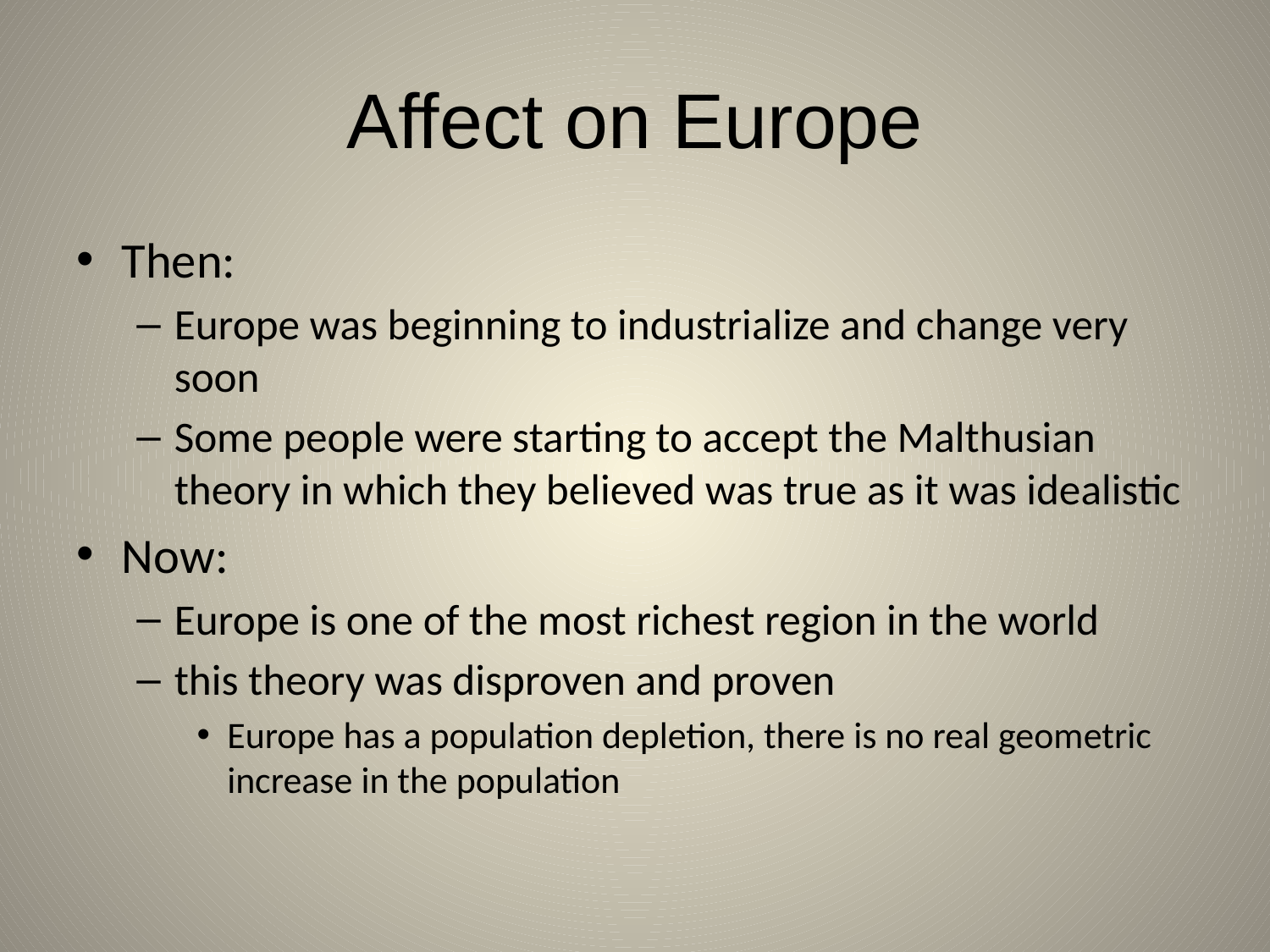

# Affect on Europe
Then:
Europe was beginning to industrialize and change very soon
Some people were starting to accept the Malthusian theory in which they believed was true as it was idealistic
Now:
Europe is one of the most richest region in the world
this theory was disproven and proven
Europe has a population depletion, there is no real geometric increase in the population